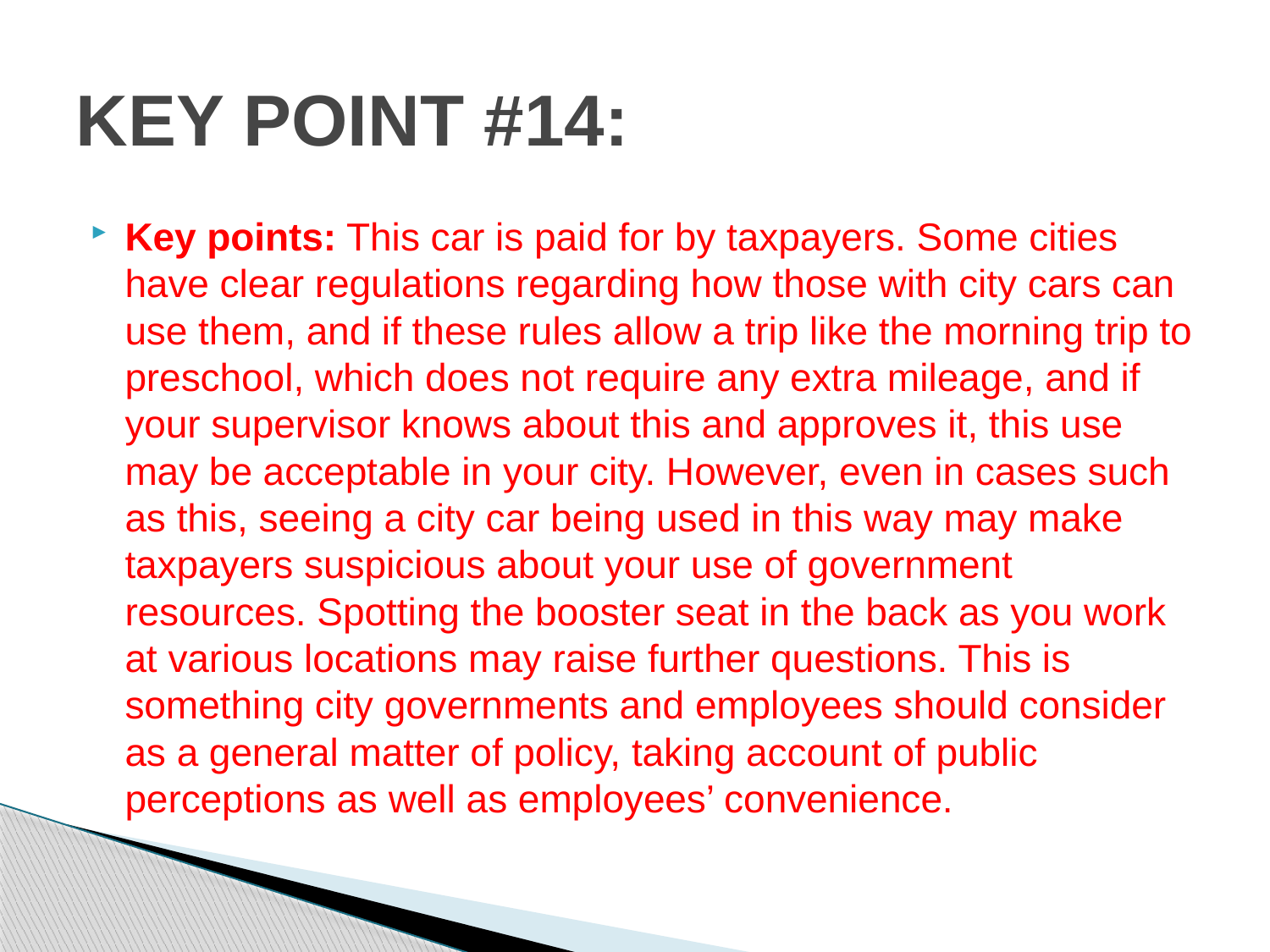

# KEY POINT #14:
Key points: This car is paid for by taxpayers. Some cities have clear regulations regarding how those with city cars can use them, and if these rules allow a trip like the morning trip to preschool, which does not require any extra mileage, and if your supervisor knows about this and approves it, this use may be acceptable in your city. However, even in cases such as this, seeing a city car being used in this way may make taxpayers suspicious about your use of government resources. Spotting the booster seat in the back as you work at various locations may raise further questions. This is something city governments and employees should consider as a general matter of policy, taking account of public perceptions as well as employees’ convenience.